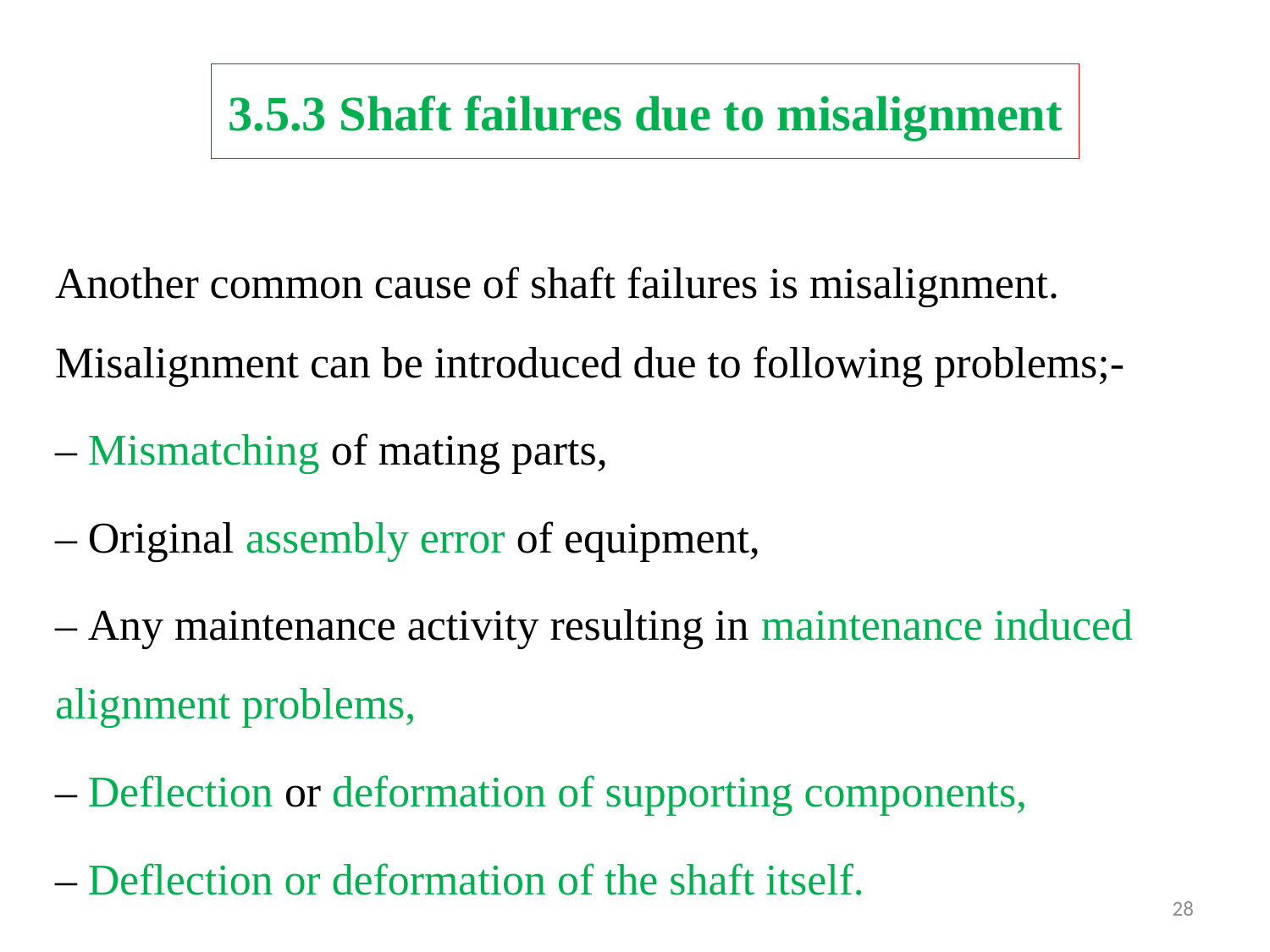

# 3.5.3 Shaft failures due to misalignment
Another common cause of shaft failures is misalignment. Misalignment can be introduced due to following problems;-
– Mismatching of mating parts,
– Original assembly error of equipment,
– Any maintenance activity resulting in maintenance induced alignment problems,
– Deflection or deformation of supporting components,
– Deflection or deformation of the shaft itself.
28